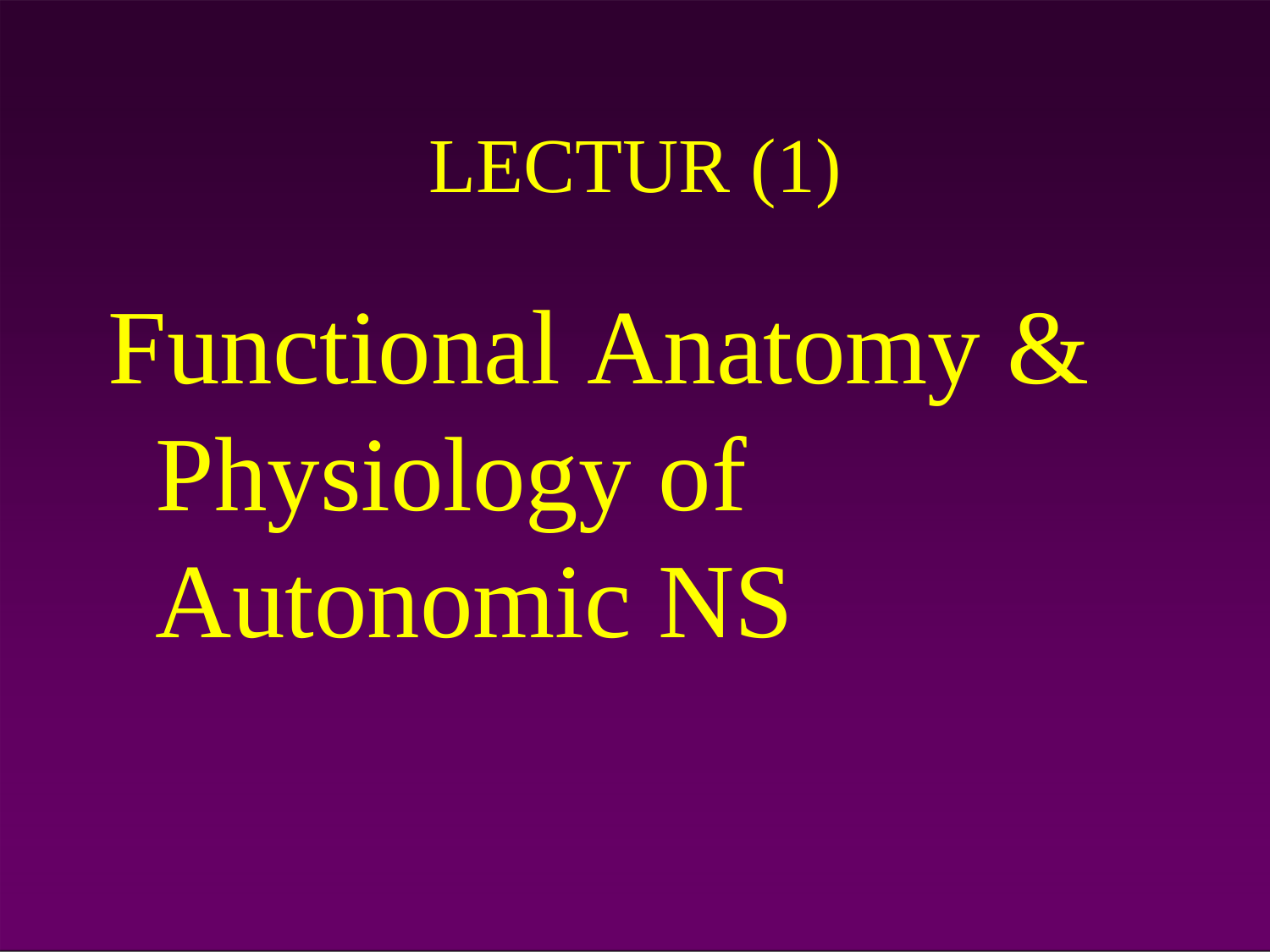

# LECTUR (1)
Functional Anatomy & Physiology of Autonomic NS